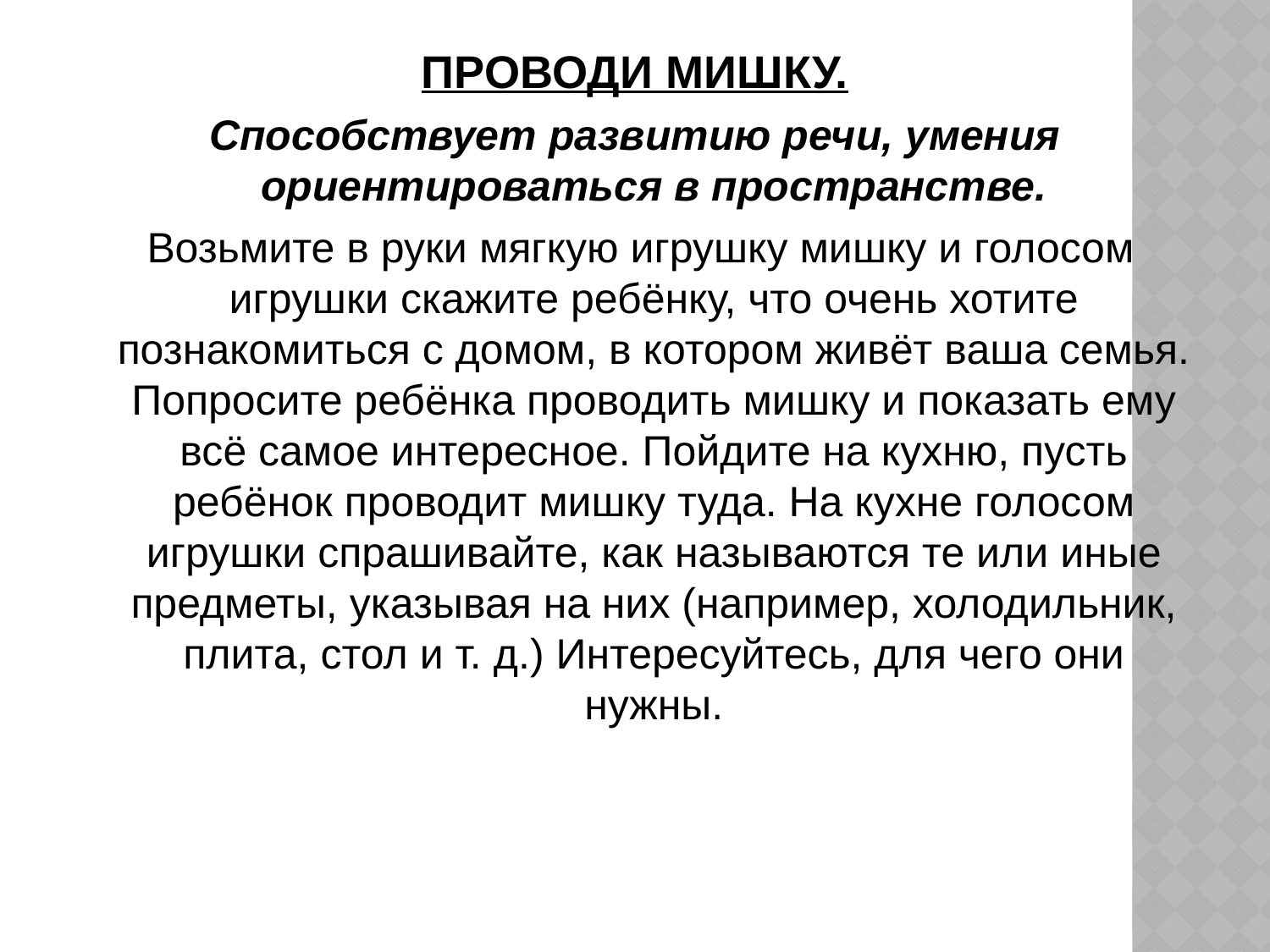

ПРОВОДИ МИШКУ.
Способствует развитию речи, умения ориентироваться в пространстве.
 Возьмите в руки мягкую игрушку мишку и голосом игрушки скажите ребёнку, что очень хотите познакомиться с домом, в котором живёт ваша семья. Попросите ребёнка проводить мишку и показать ему всё самое интересное. Пойдите на кухню, пусть ребёнок проводит мишку туда. На кухне голосом игрушки спрашивайте, как называются те или иные предметы, указывая на них (например, холодильник, плита, стол и т. д.) Интересуйтесь, для чего они нужны.
#